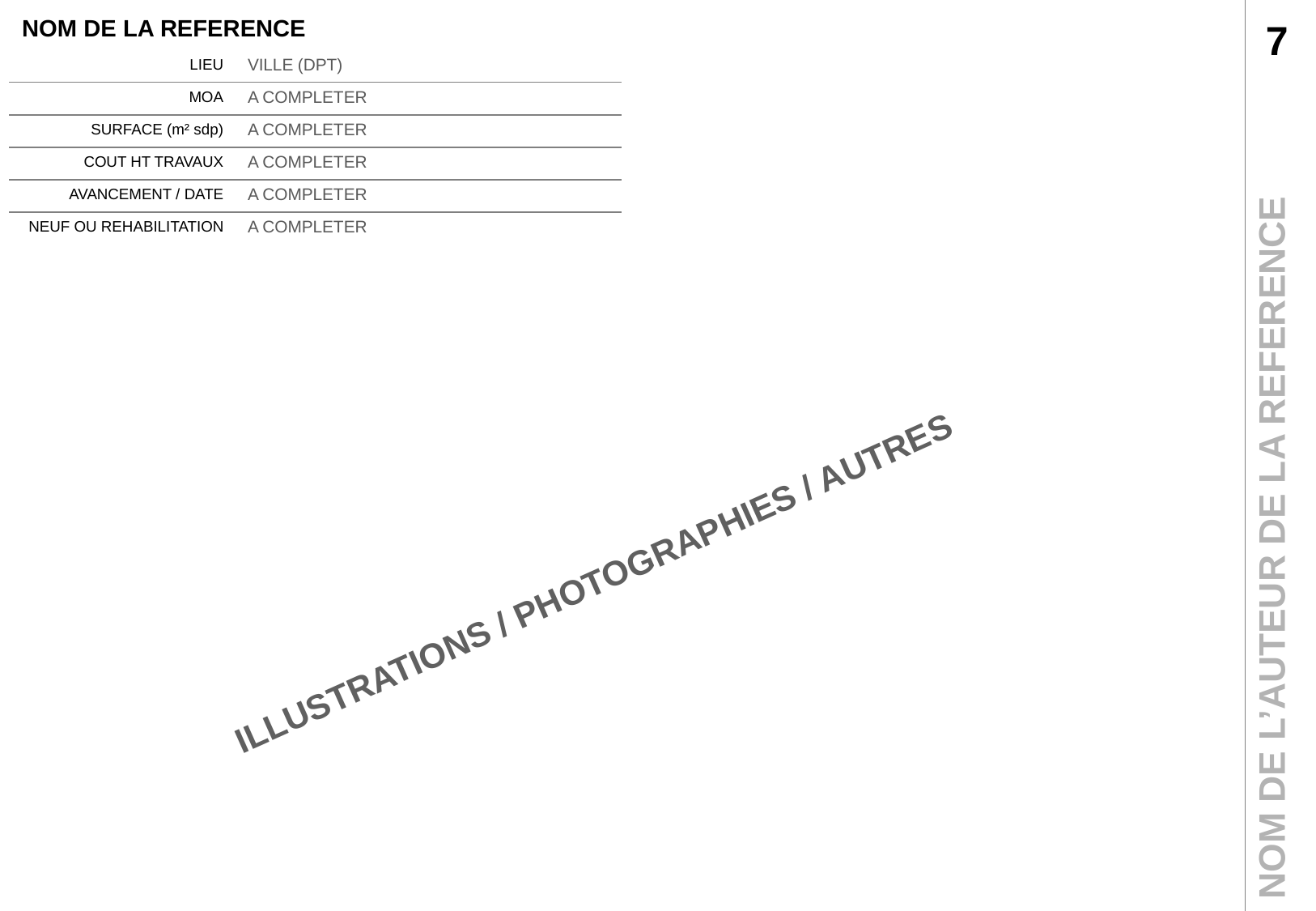

| NOM DE LA REFERENCE |  |
| --- | --- |
| LIEU | VILLE (DPT) |
| MOA | A COMPLETER |
| SURFACE (m² sdp) | A COMPLETER |
| COUT HT TRAVAUX | A COMPLETER |
| AVANCEMENT / DATE | A COMPLETER |
| NEUF OU REHABILITATION | A COMPLETER |
7
NOM DE L’AUTEUR DE LA REFERENCE
ILLUSTRATIONS / PHOTOGRAPHIES / AUTRES